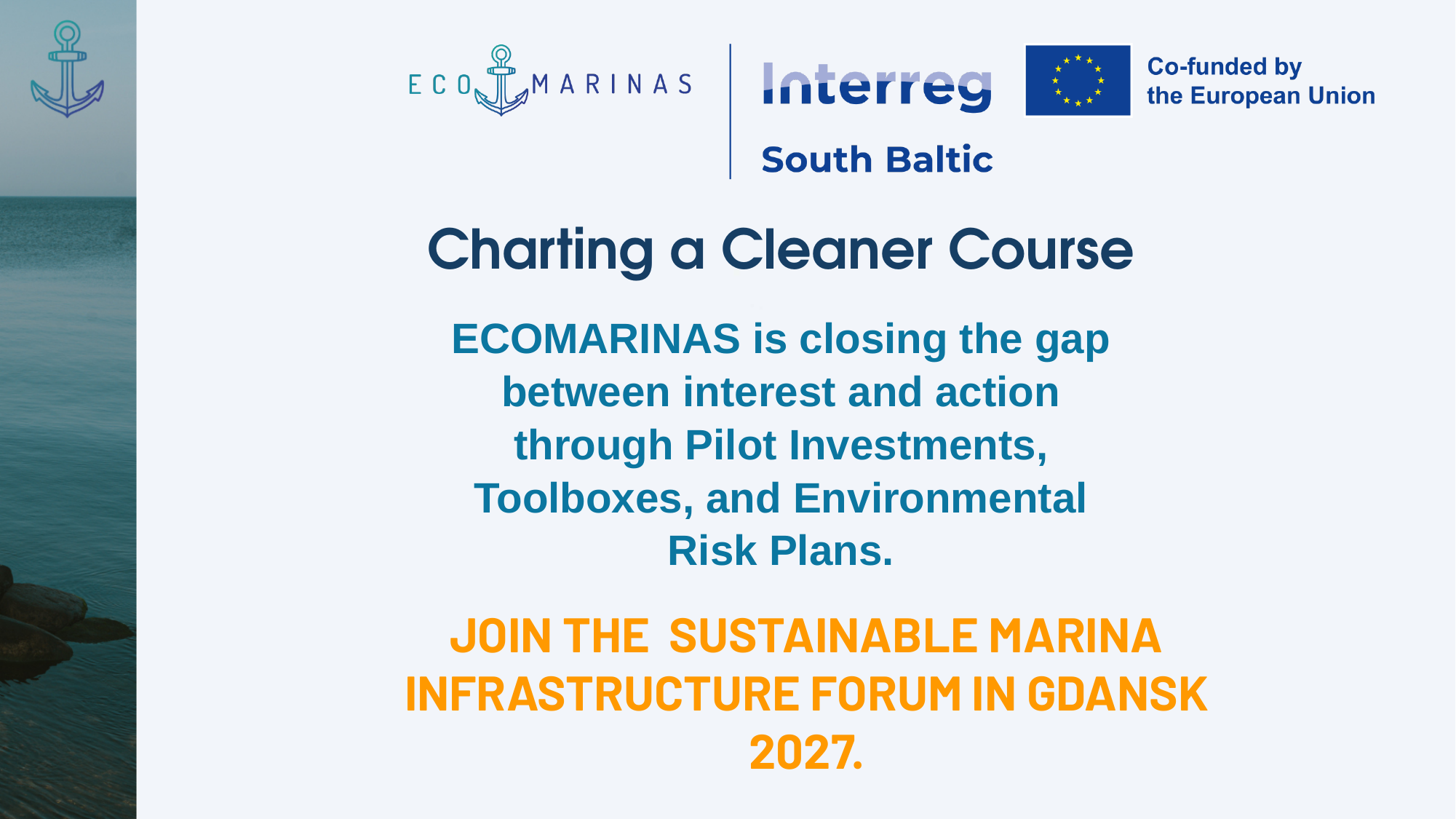

# Charting a Cleaner Course
ECOMARINAS is closing the gap between interest and action through Pilot Investments, Toolboxes, and Environmental Risk Plans.
Join the  Sustainable Marina Infrastructure Forum in Gdansk 2027.